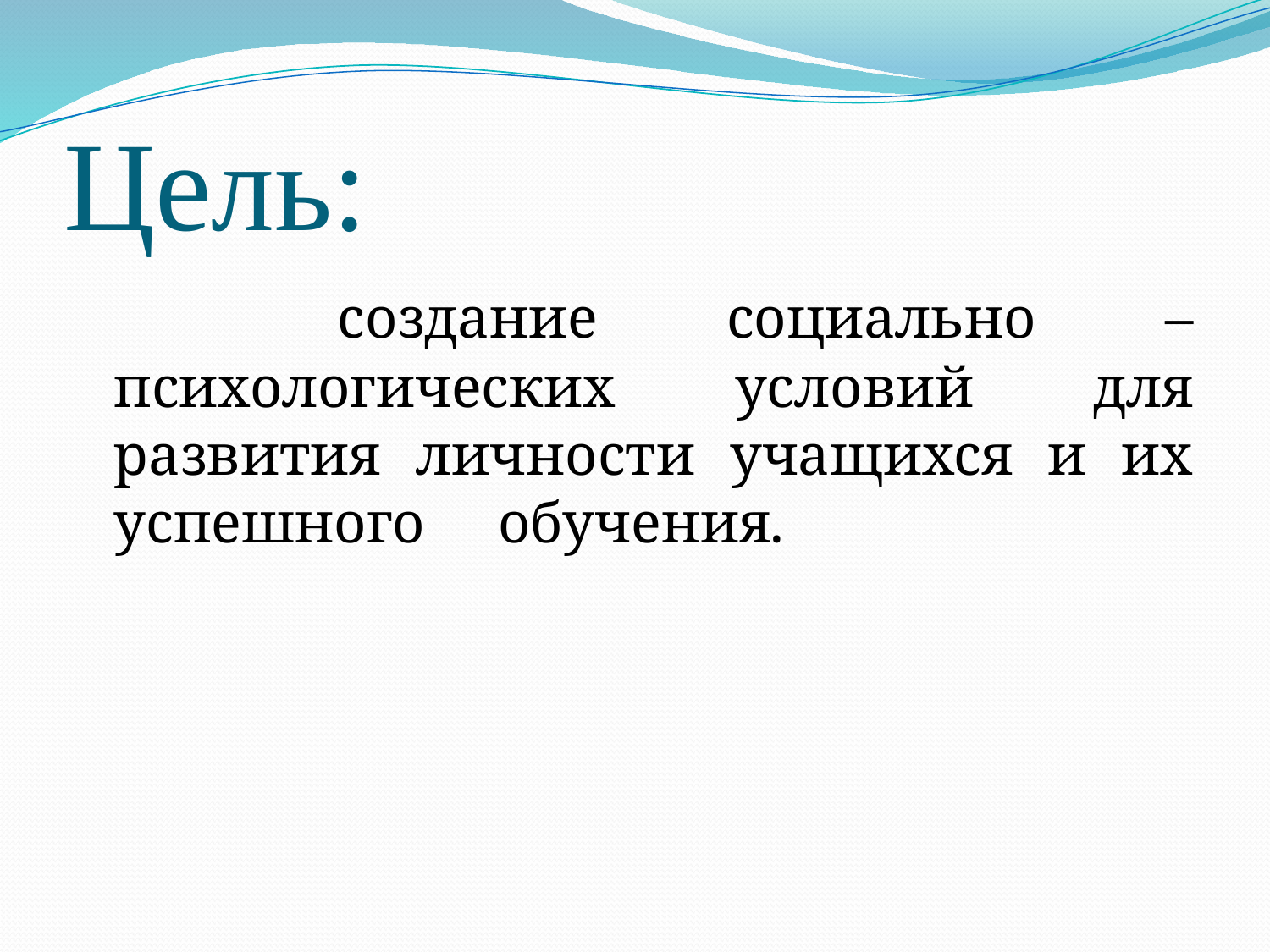

# Цель:
  создание социально – психологических условий для развития личности учащихся и их успешного     обучения.